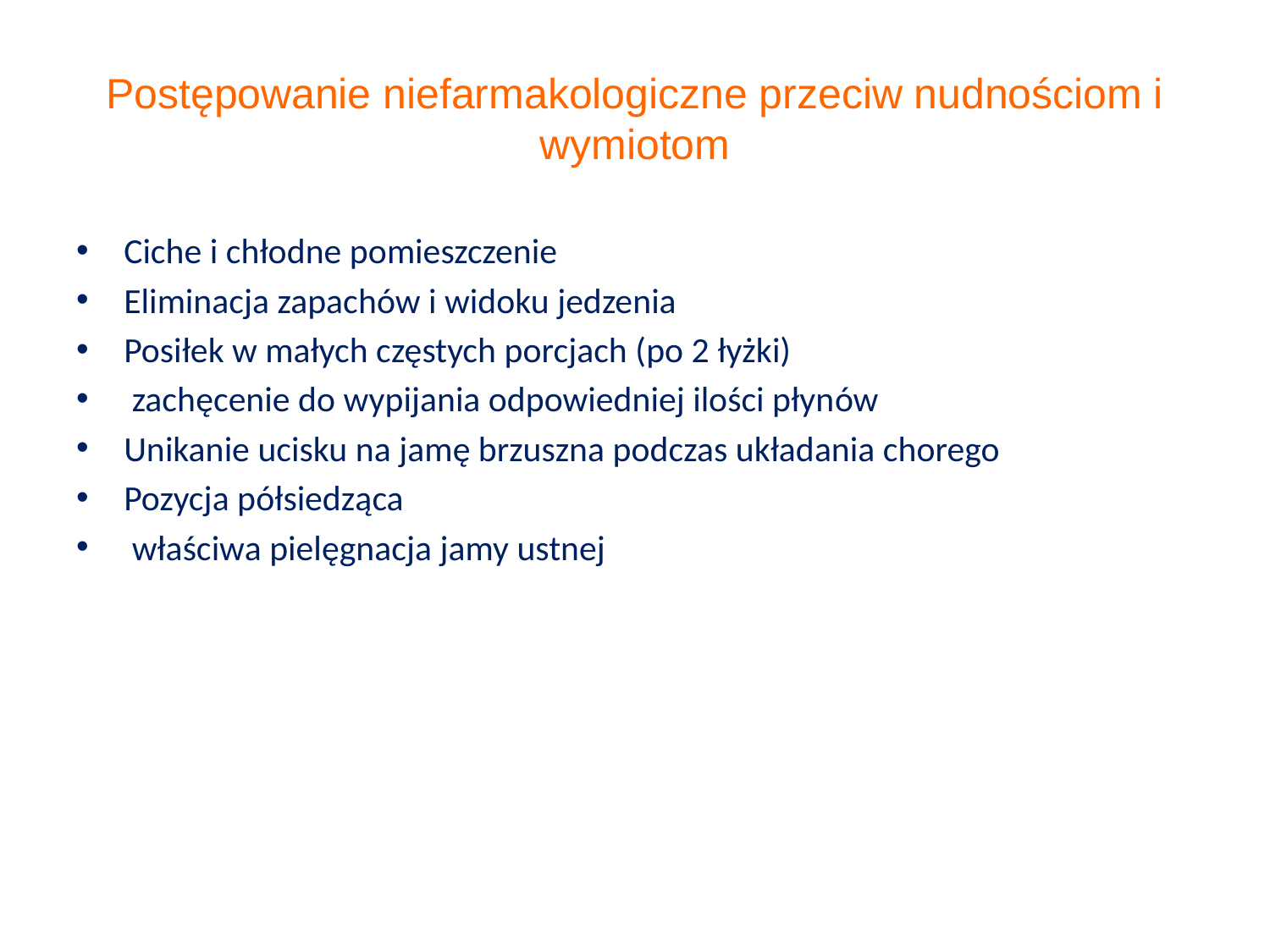

# Postępowanie niefarmakologiczne przeciw nudnościom i wymiotom
Ciche i chłodne pomieszczenie
Eliminacja zapachów i widoku jedzenia
Posiłek w małych częstych porcjach (po 2 łyżki)
 zachęcenie do wypijania odpowiedniej ilości płynów
Unikanie ucisku na jamę brzuszna podczas układania chorego
Pozycja półsiedząca
 właściwa pielęgnacja jamy ustnej